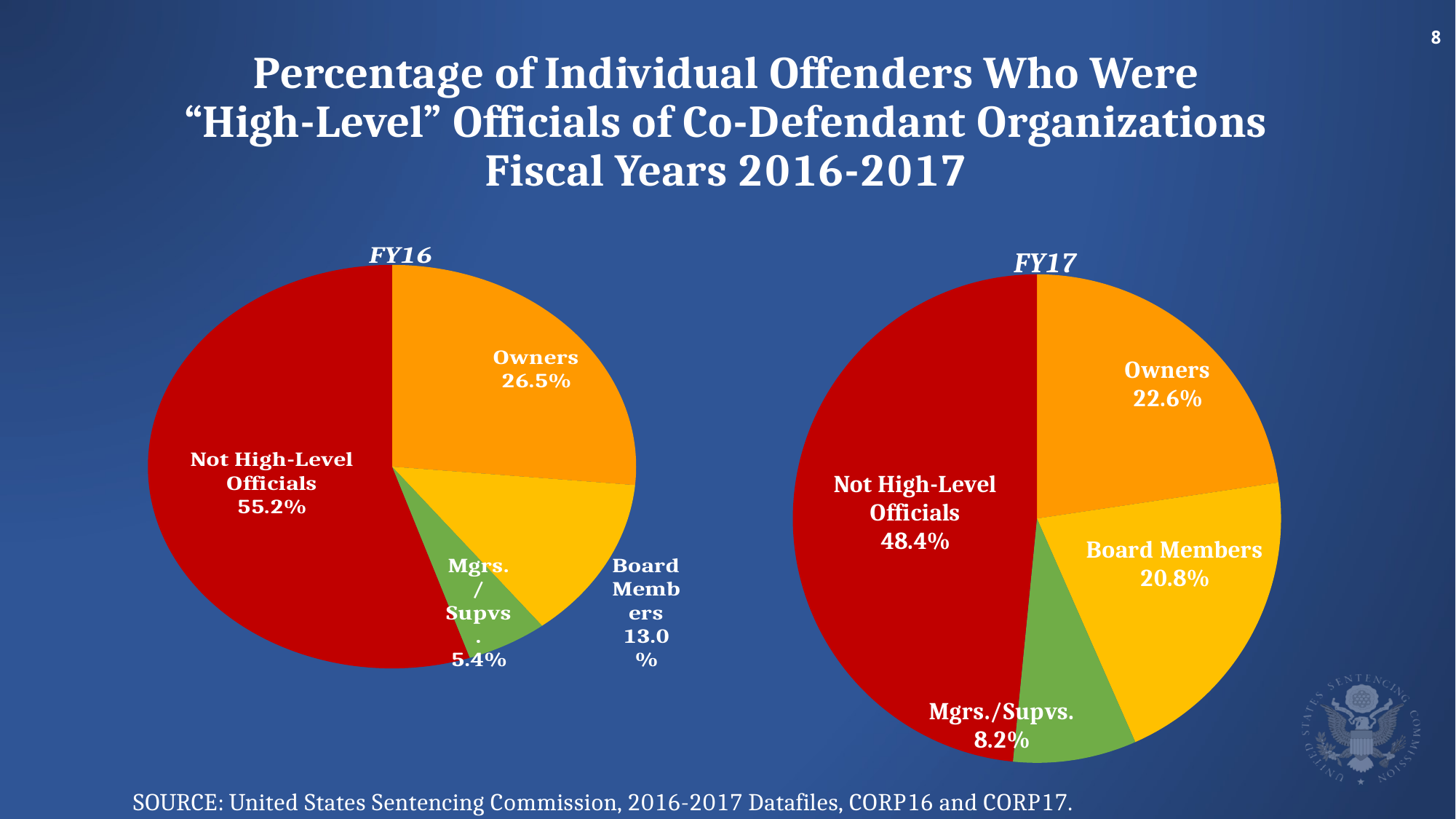

# Percentage of Individual Offenders Who Were “High-Level” Officials of Co-Defendant Organizations Fiscal Years 2016-2017

### Chart: FY16

| Category | Sales |
|---|---|
| Owners | 59.0 |
| Board Members | 29.0 |
| Mgrs./Supvs. | 12.0 |
| Not High-Level Officials | 123.0 |

### Chart: FY17

| Category | Sales |
|---|---|
| Owners | 36.0 |
| Board Members | 33.0 |
| Mgrs./Supvs. | 13.0 |
| Not High-Level Officials | 77.0 |
SOURCE: United States Sentencing Commission, 2016-2017 Datafiles, CORP16 and CORP17.